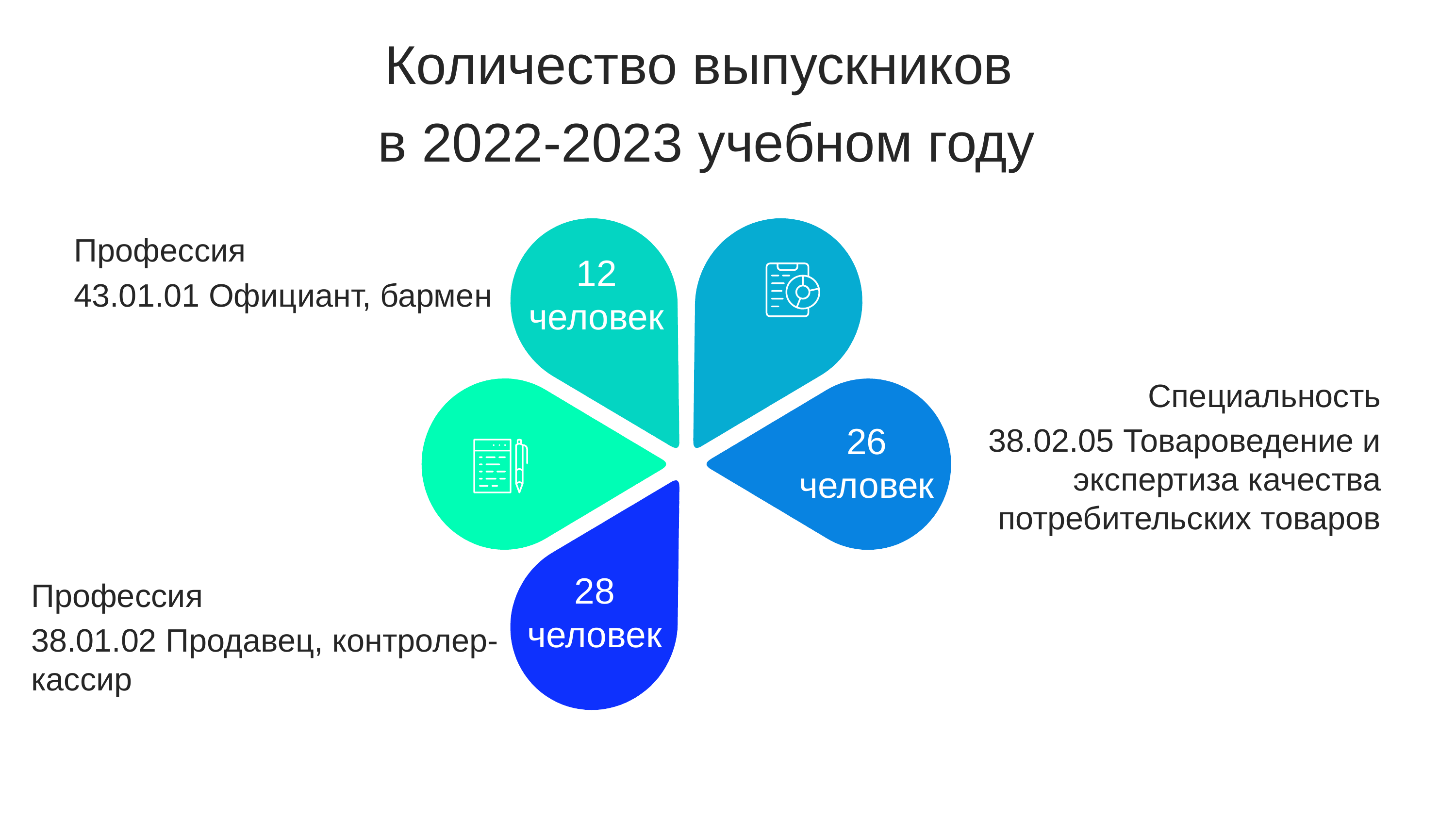

Количество выпускников
в 2022-2023 учебном году

Профессия
43.01.01 Официант, бармен
12 человек

Специальность
 38.02.05 Товароведение и экспертиза качества потребительских товаров
26 человек

28 человек
Профессия
38.01.02 Продавец, контролер-кассир